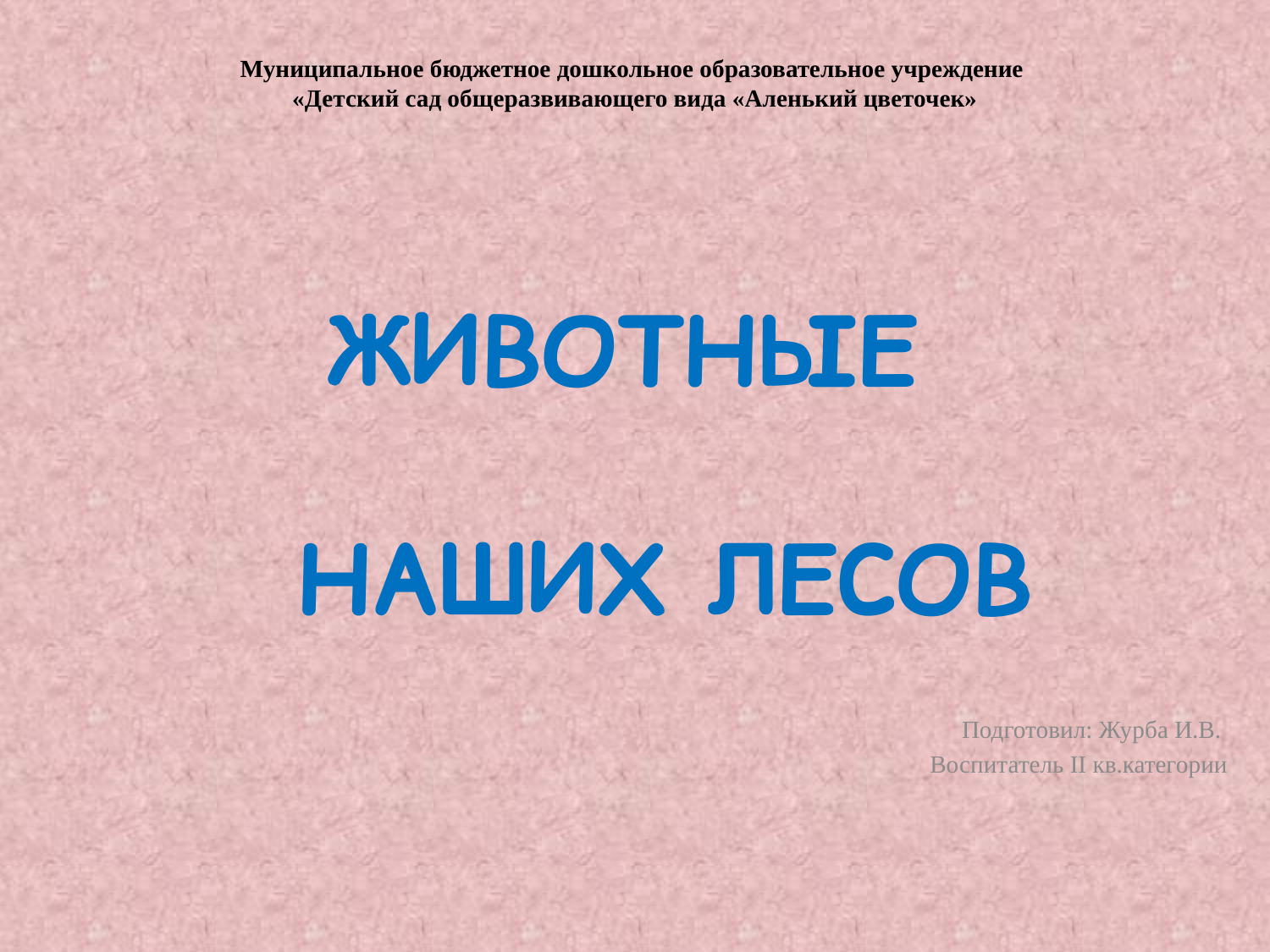

Муниципальное бюджетное дошкольное образовательное учреждение
«Детский сад общеразвивающего вида «Аленький цветочек»
# Животные наших лесов

Подготовил: Журба И.В.
Воспитатель II кв.категории